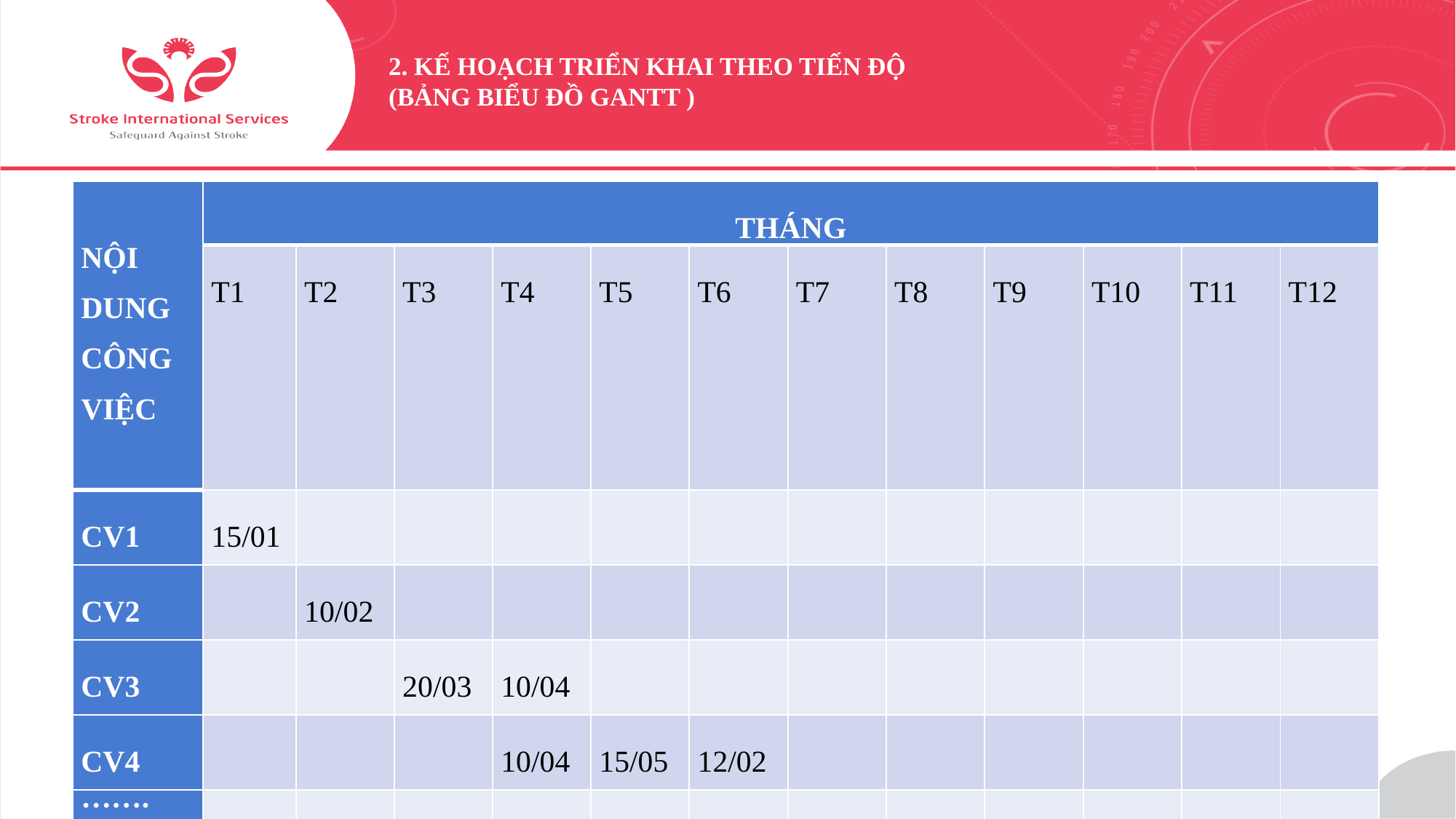

# 2. Kế hoạch triển khai theo tiến độ (Bảng biểu đồ Gantt )
| NỘI DUNG CÔNG VIỆC | THÁNG |  |  |  |  |  |  |  |  |  |  |  |
| --- | --- | --- | --- | --- | --- | --- | --- | --- | --- | --- | --- | --- |
|  | T1 | T2 | T3 | T4 | T5 | T6 | T7 | T8 | T9 | T10 | T11 | T12 |
| CV1 | 15/01 |  |  |  |  |  |  |  |  |  |  |  |
| CV2 |  | 10/02 |  |  |  |  |  |  |  |  |  |  |
| CV3 |  |  | 20/03 | 10/04 |  |  |  |  |  |  |  |  |
| CV4 |  |  |  | 10/04 | 15/05 | 12/02 |  |  |  |  |  |  |
| ……. |  |  |  |  |  |  |  |  |  |  |  |  |
41